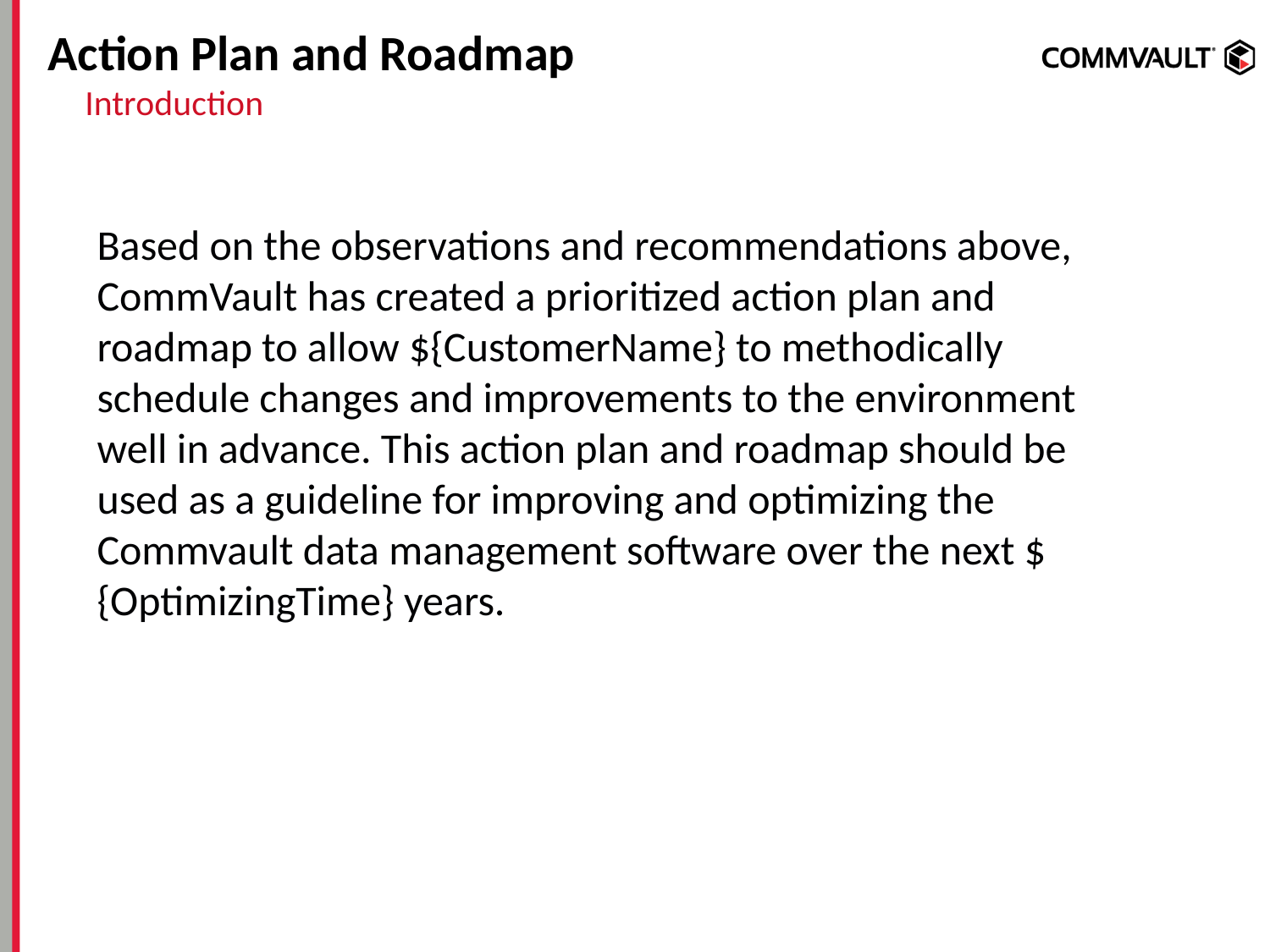

# Action Plan and Roadmap
Introduction
Based on the observations and recommendations above, CommVault has created a prioritized action plan and roadmap to allow ${CustomerName} to methodically schedule changes and improvements to the environment well in advance. This action plan and roadmap should be used as a guideline for improving and optimizing the Commvault data management software over the next ${OptimizingTime} years.